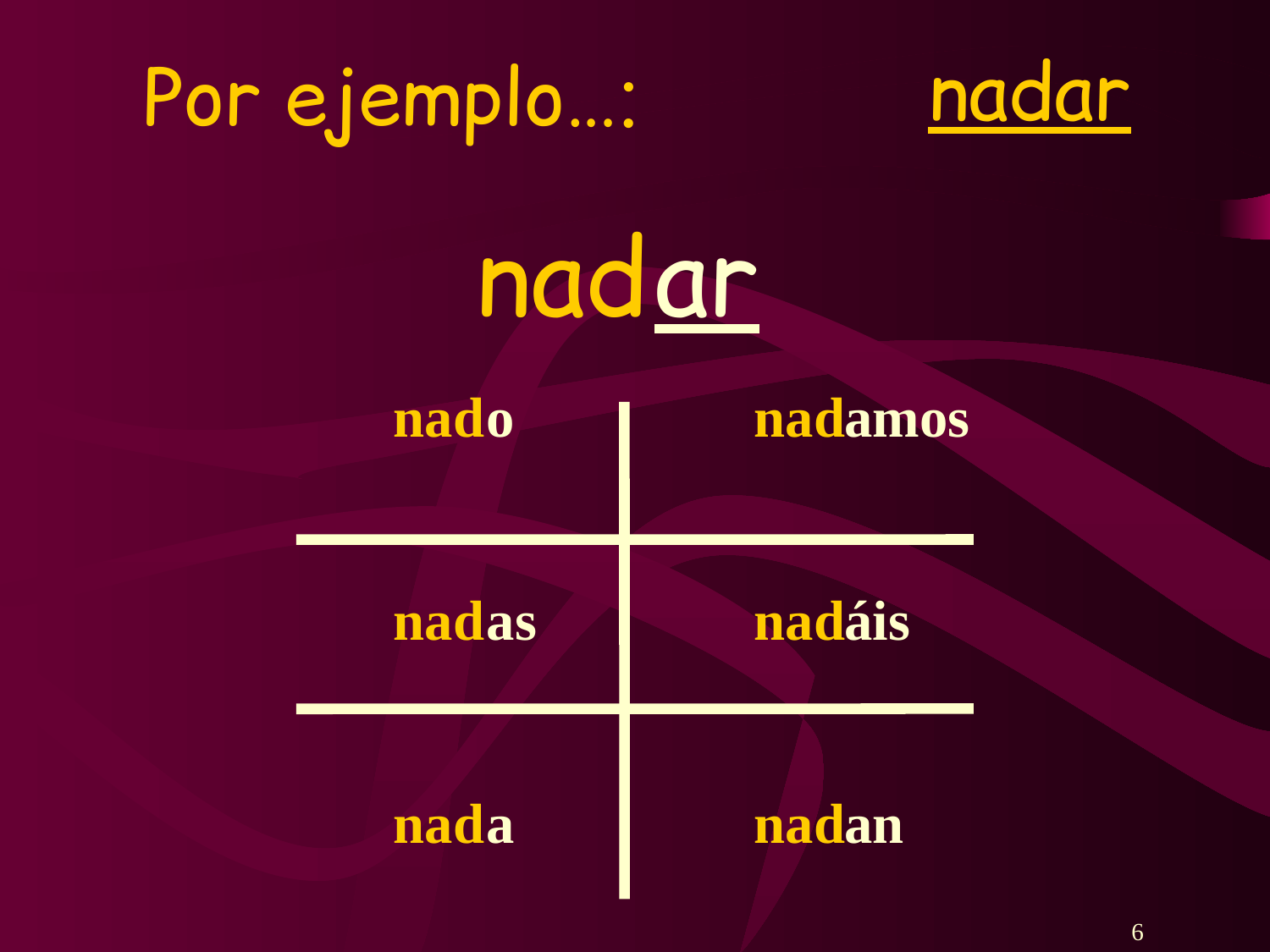

nadar
Por ejemplo…:
nad
ar
nad

nad

nad
nad

nad

nad

o

as

a
amos

áis

an
6
6